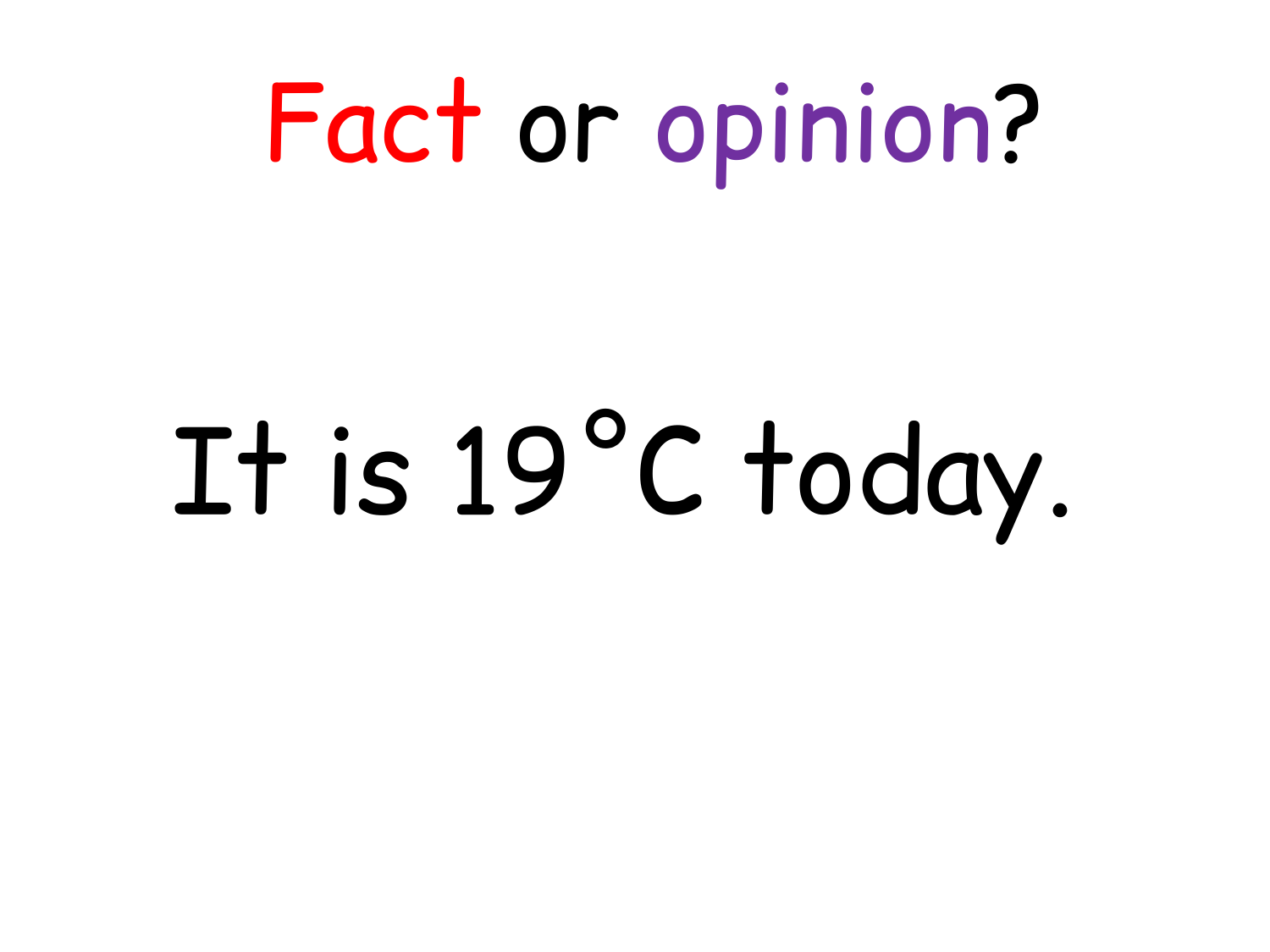

Fact or opinion?
# It is 19˚C today.